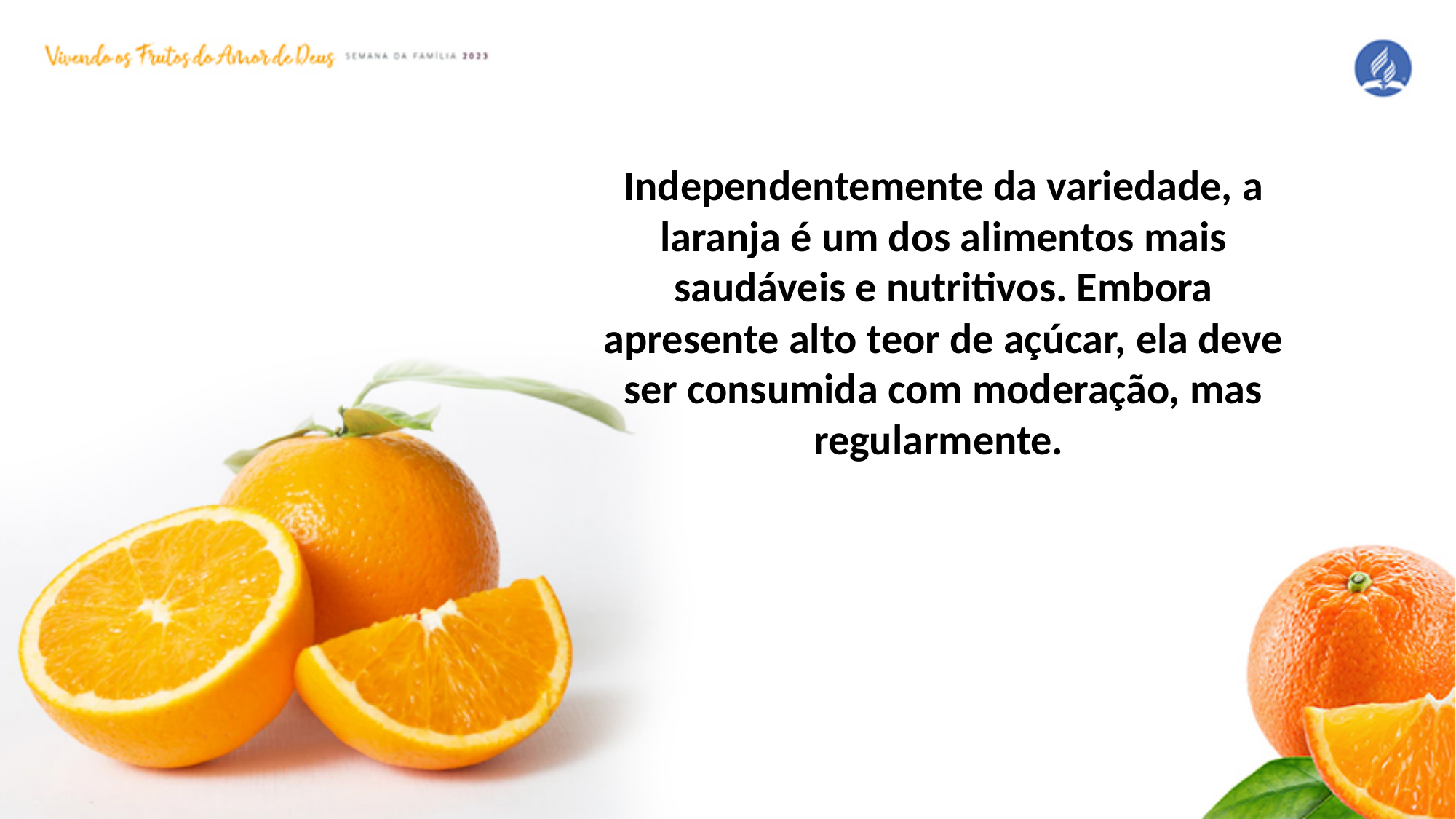

Independentemente da variedade, a laranja é um dos alimentos mais saudáveis e nutritivos. Embora apresente alto teor de açúcar, ela deve ser consumida com moderação, mas regularmente.